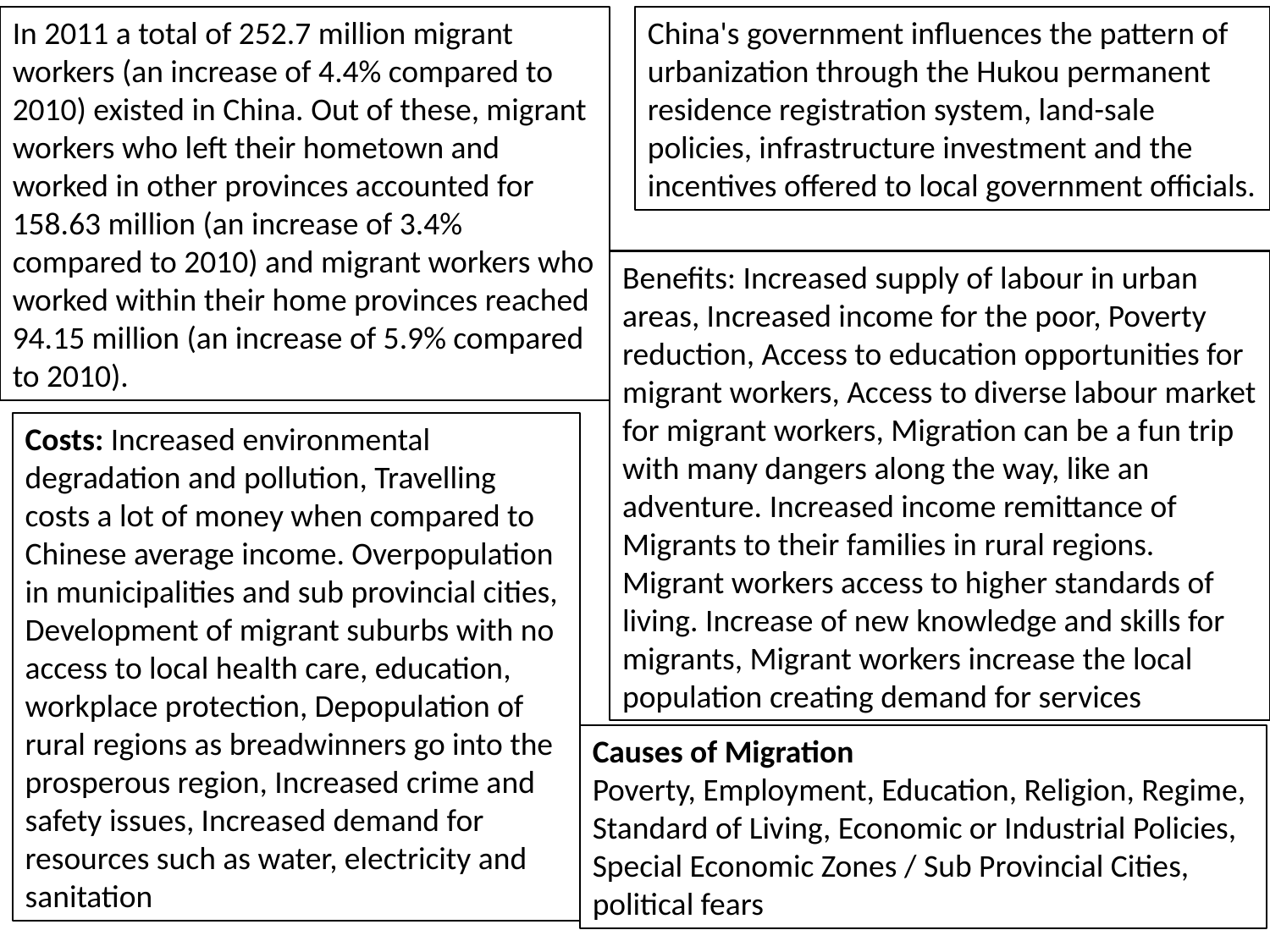

In 2011 a total of 252.7 million migrant workers (an increase of 4.4% compared to 2010) existed in China. Out of these, migrant workers who left their hometown and worked in other provinces accounted for 158.63 million (an increase of 3.4% compared to 2010) and migrant workers who worked within their home provinces reached 94.15 million (an increase of 5.9% compared to 2010).
China's government influences the pattern of urbanization through the Hukou permanent residence registration system, land-sale policies, infrastructure investment and the incentives offered to local government officials.
Benefits: Increased supply of labour in urban areas, Increased income for the poor, Poverty reduction, Access to education opportunities for migrant workers, Access to diverse labour market for migrant workers, Migration can be a fun trip with many dangers along the way, like an adventure. Increased income remittance of Migrants to their families in rural regions. Migrant workers access to higher standards of living. Increase of new knowledge and skills for migrants, Migrant workers increase the local population creating demand for services
Costs: Increased environmental degradation and pollution, Travelling costs a lot of money when compared to Chinese average income. Overpopulation in municipalities and sub provincial cities, Development of migrant suburbs with no access to local health care, education, workplace protection, Depopulation of rural regions as breadwinners go into the prosperous region, Increased crime and safety issues, Increased demand for resources such as water, electricity and sanitation
Causes of Migration
Poverty, Employment, Education, Religion, Regime, Standard of Living, Economic or Industrial Policies, Special Economic Zones / Sub Provincial Cities, political fears